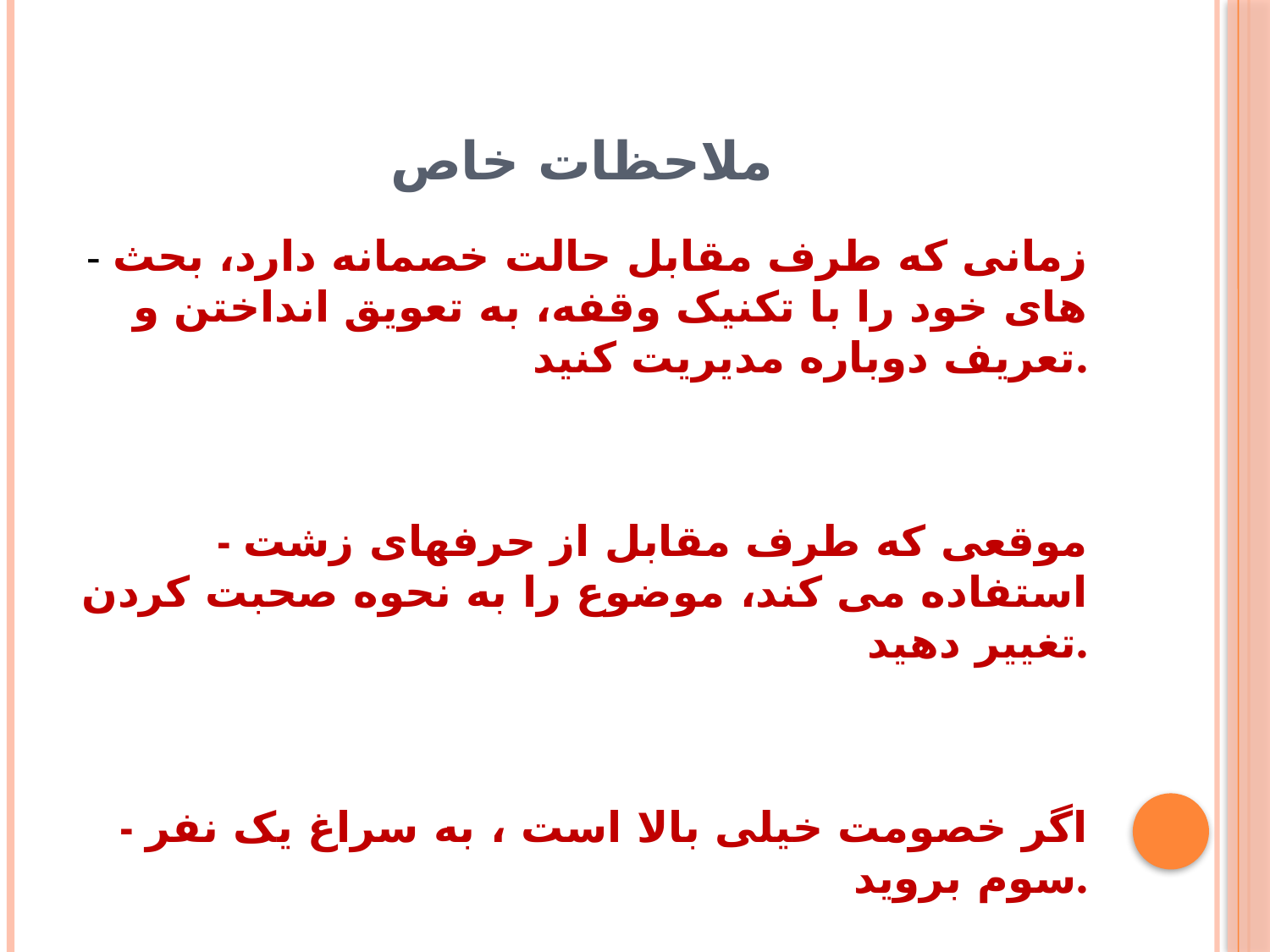

# ملاحظات خاص
- زمانی که طرف مقابل حالت خصمانه دارد، بحث های خود را با تکنیک وقفه، به تعویق انداختن و تعریف دوباره مدیریت کنید.

- موقعی که طرف مقابل از حرفهای زشت استفاده می کند، موضوع را به نحوه صحبت کردن تغییر دهید.

- اگر خصومت خیلی بالا است ، به سراغ یک نفر سوم بروید.